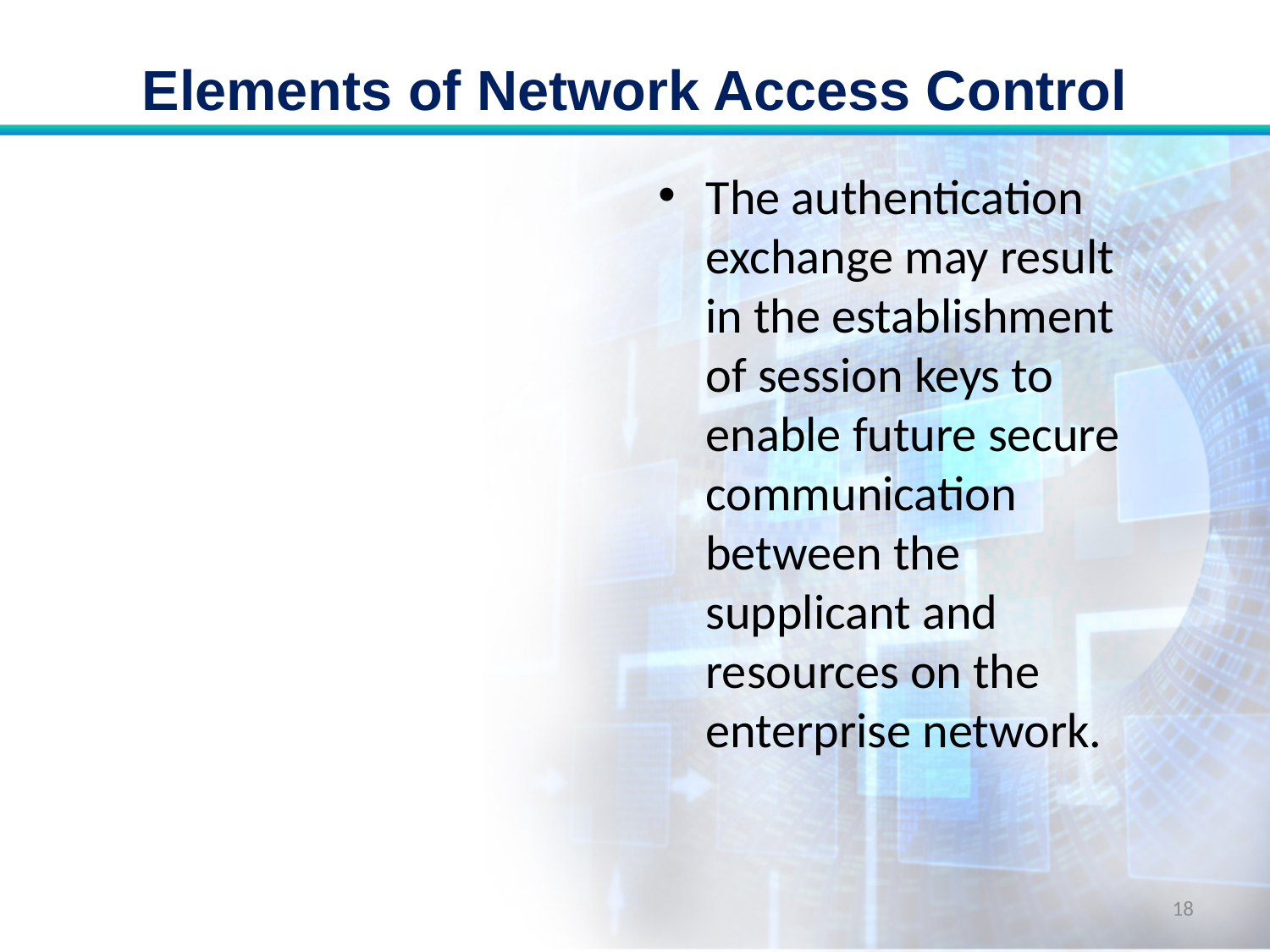

# Elements of Network Access Control
The authentication exchange may result in the establishment of session keys to enable future secure communication between the supplicant and resources on the enterprise network.
18